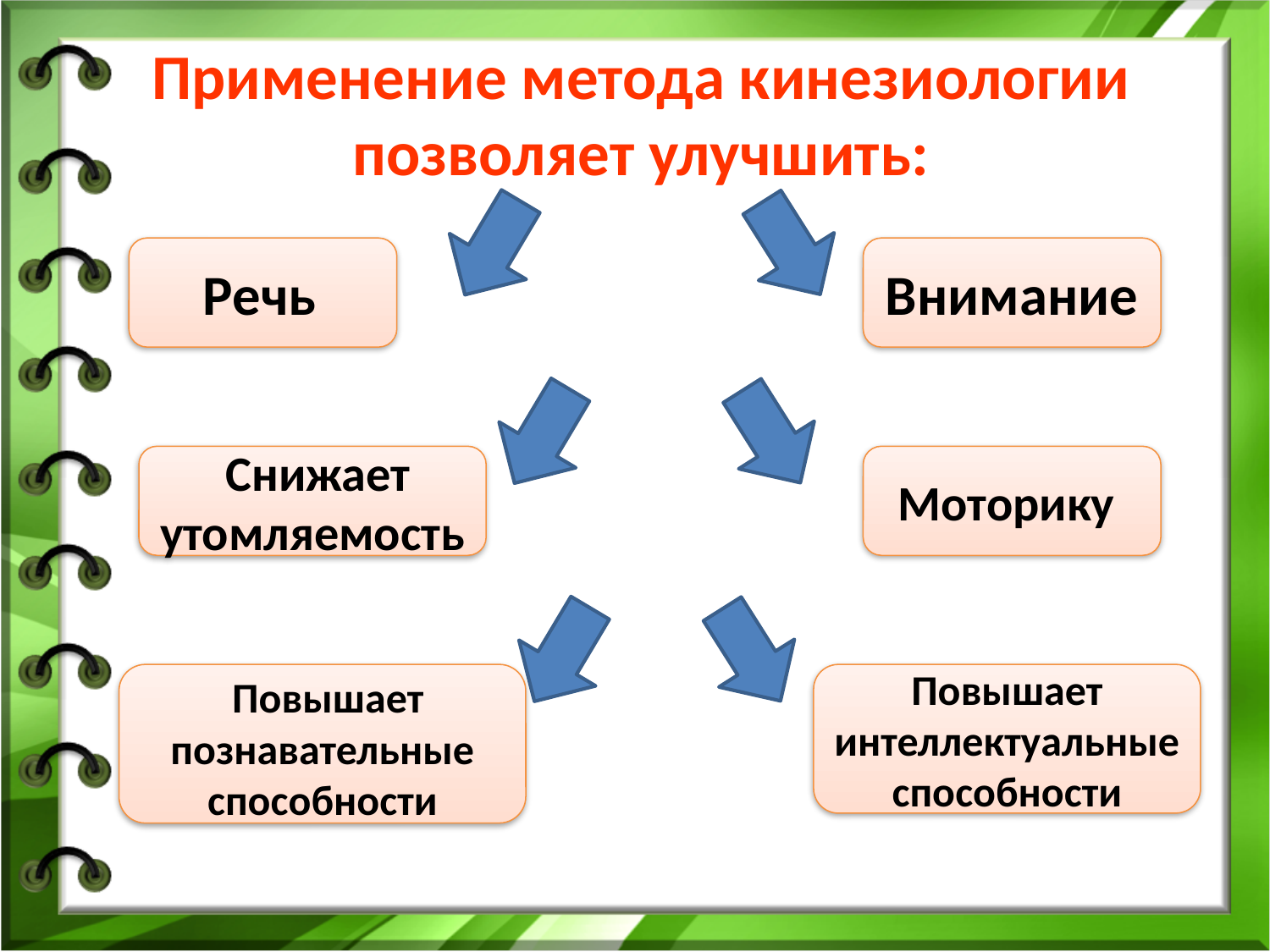

# Применение метода кинезиологии позволяет улучшить:

Речь
Внимание

 Снижает утомляемость
Моторику

 Повышает познавательные способности
Повышает интеллектуальные способности